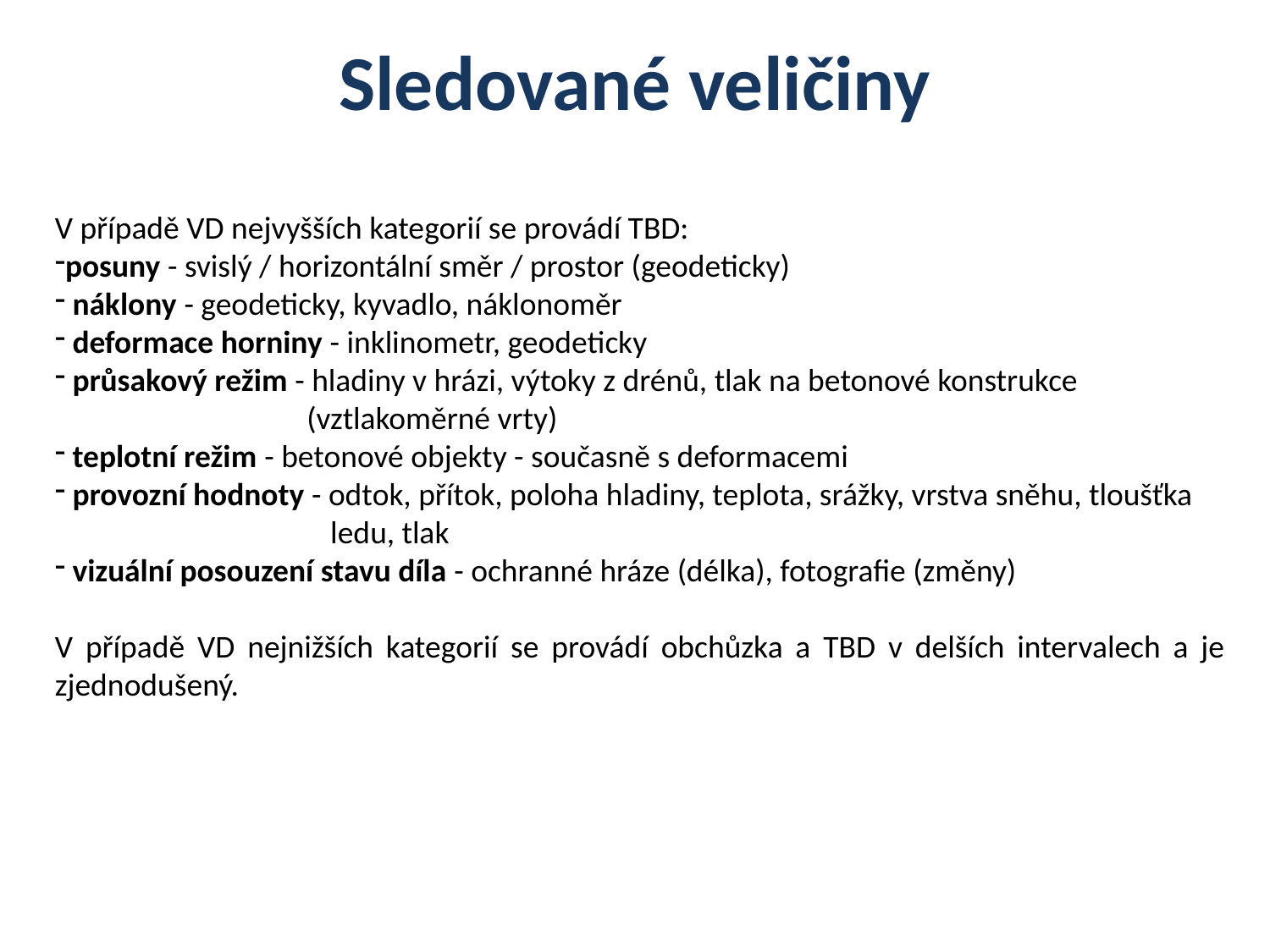

# Sledované veličiny

V případě VD nejvyšších kategorií se provádí TBD:
posuny - svislý / horizontální směr / prostor (geodeticky)
 náklony - geodeticky, kyvadlo, náklonoměr
 deformace horniny - inklinometr, geodeticky
 průsakový režim - hladiny v hrázi, výtoky z drénů, tlak na betonové konstrukce
                                   (vztlakoměrné vrty)
 teplotní režim - betonové objekty - současně s deformacemi
 provozní hodnoty - odtok, přítok, poloha hladiny, teplota, srážky, vrstva sněhu, tloušťka
		   ledu, tlak
 vizuální posouzení stavu díla - ochranné hráze (délka), fotografie (změny)

V případě VD nejnižších kategorií se provádí obchůzka a TBD v delších intervalech a je zjednodušený.